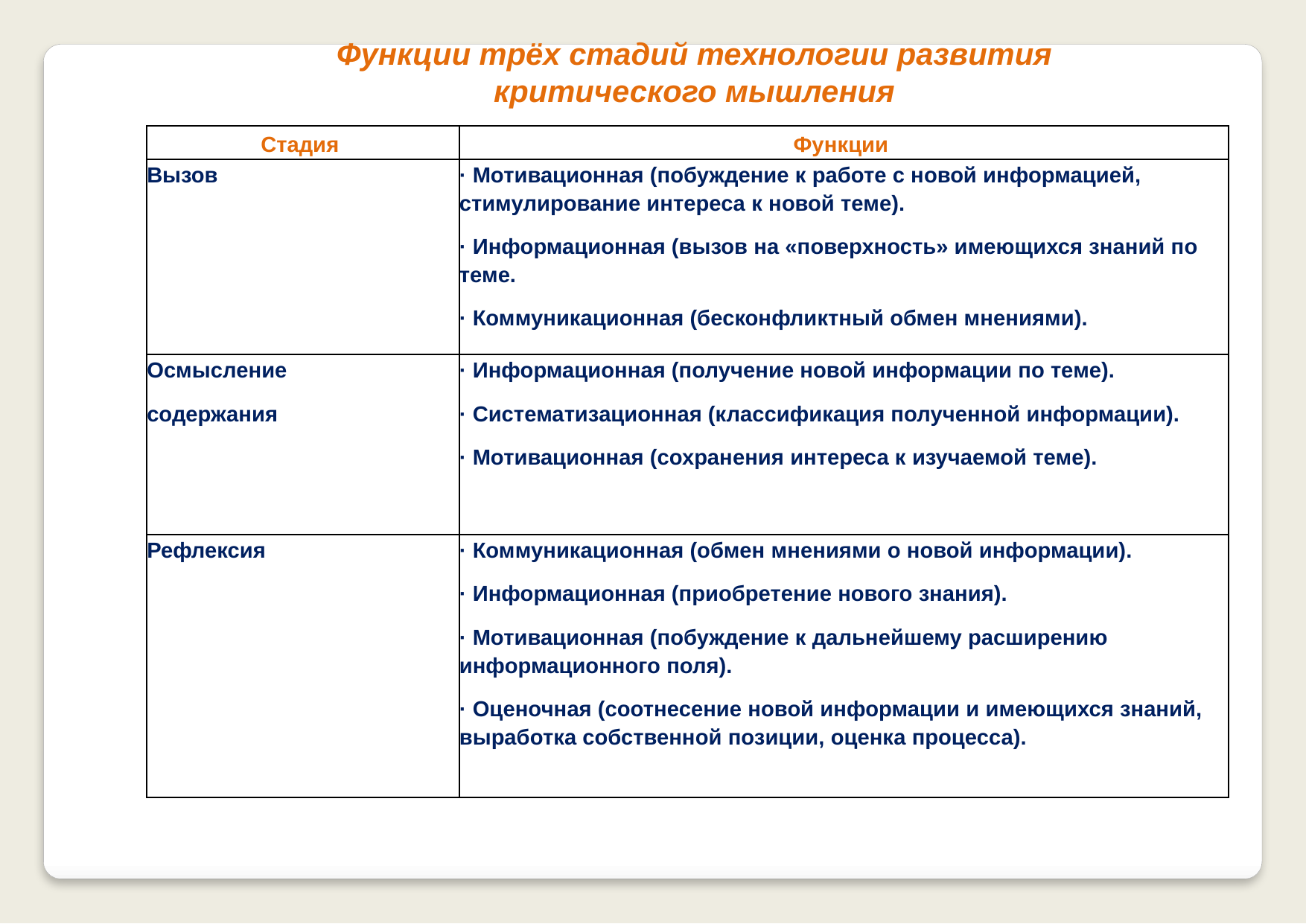

Функции трёх стадий технологии развития
критического мышления
| Стадия | Функции |
| --- | --- |
| Вызов | · Мотивационная (побуждение к работе с новой информацией, стимулирование интереса к новой теме). · Информационная (вызов на «поверхность» имеющихся знаний по теме. · Коммуникационная (бесконфликтный обмен мнениями). |
| Осмысление содержания | · Информационная (получение новой информации по теме). · Систематизационная (классификация полученной информации). · Мотивационная (сохранения интереса к изучаемой теме). |
| Рефлексия | · Коммуникационная (обмен мнениями о новой информации). · Информационная (приобретение нового знания). · Мотивационная (побуждение к дальнейшему расширению информационного поля). · Оценочная (соотнесение новой информации и имеющихся знаний, выработка собственной позиции, оценка процесса). |